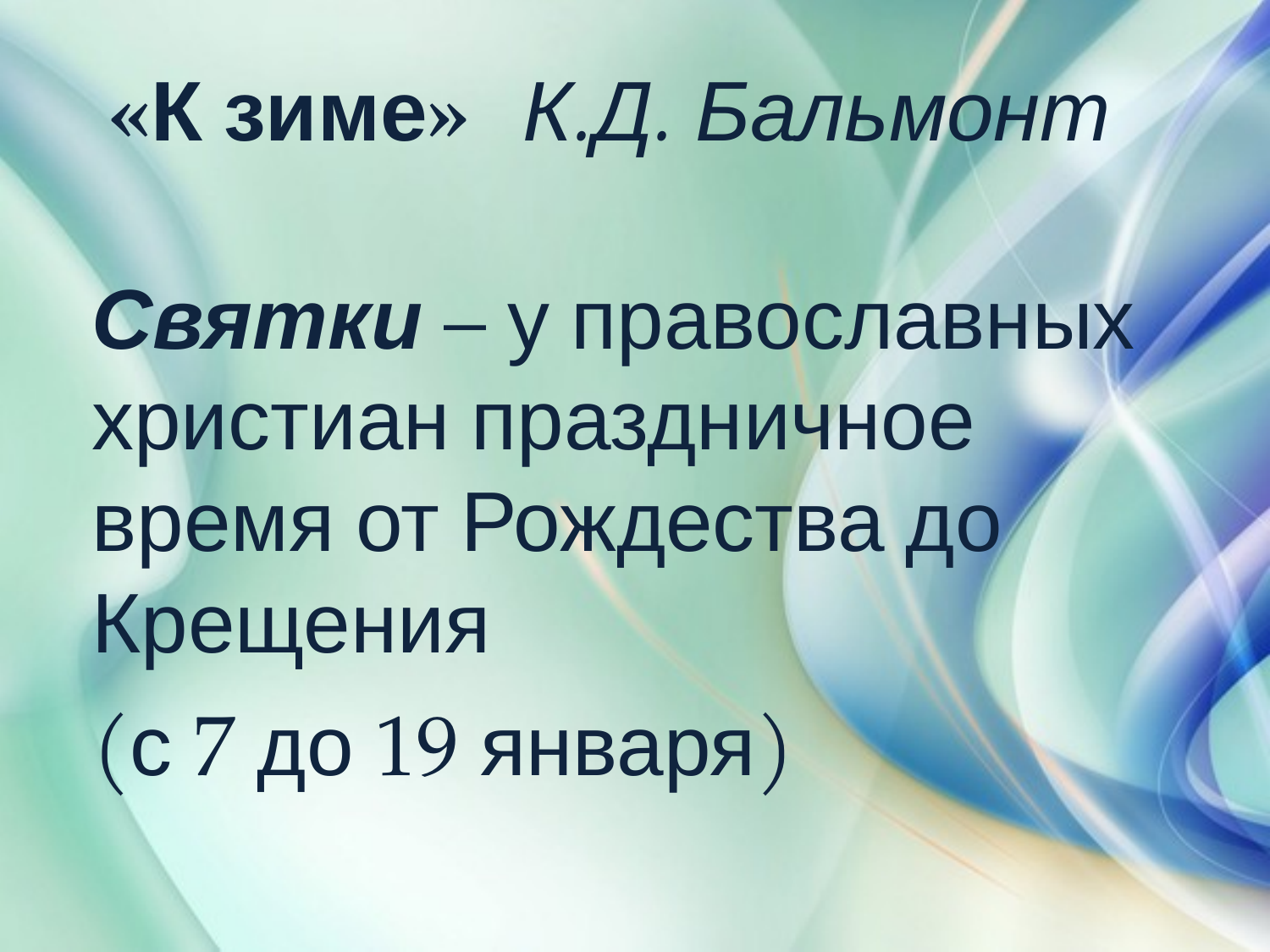

«К зиме»
К.Д. Бальмонт
Святки – у православных христиан праздничное время от Рождества до Крещения
(с 7 до 19 января)